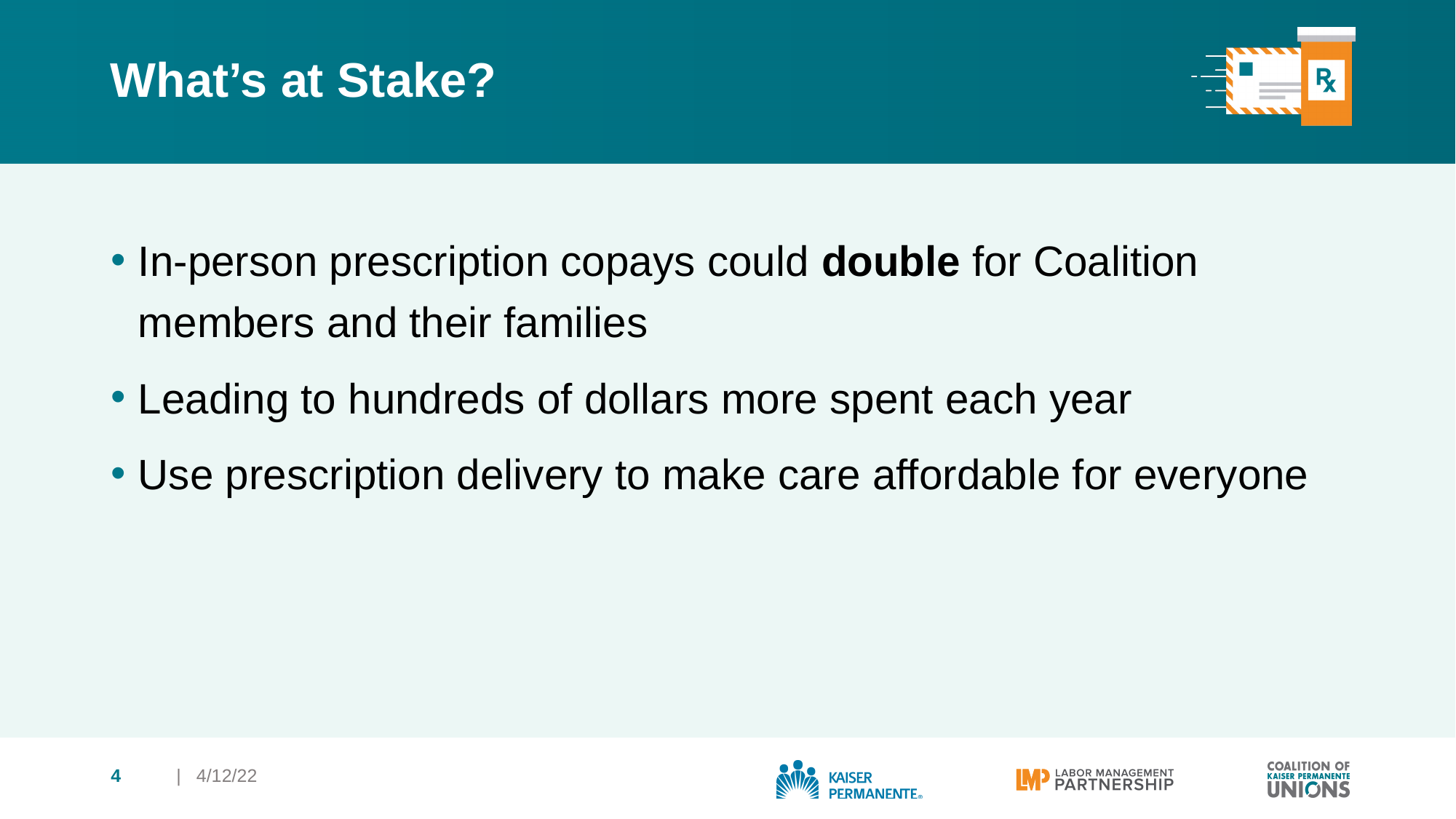

# What’s at Stake?
In-person prescription copays could double for Coalition members and their families
Leading to hundreds of dollars more spent each year
Use prescription delivery to make care affordable for everyone

4
|   4/12/22